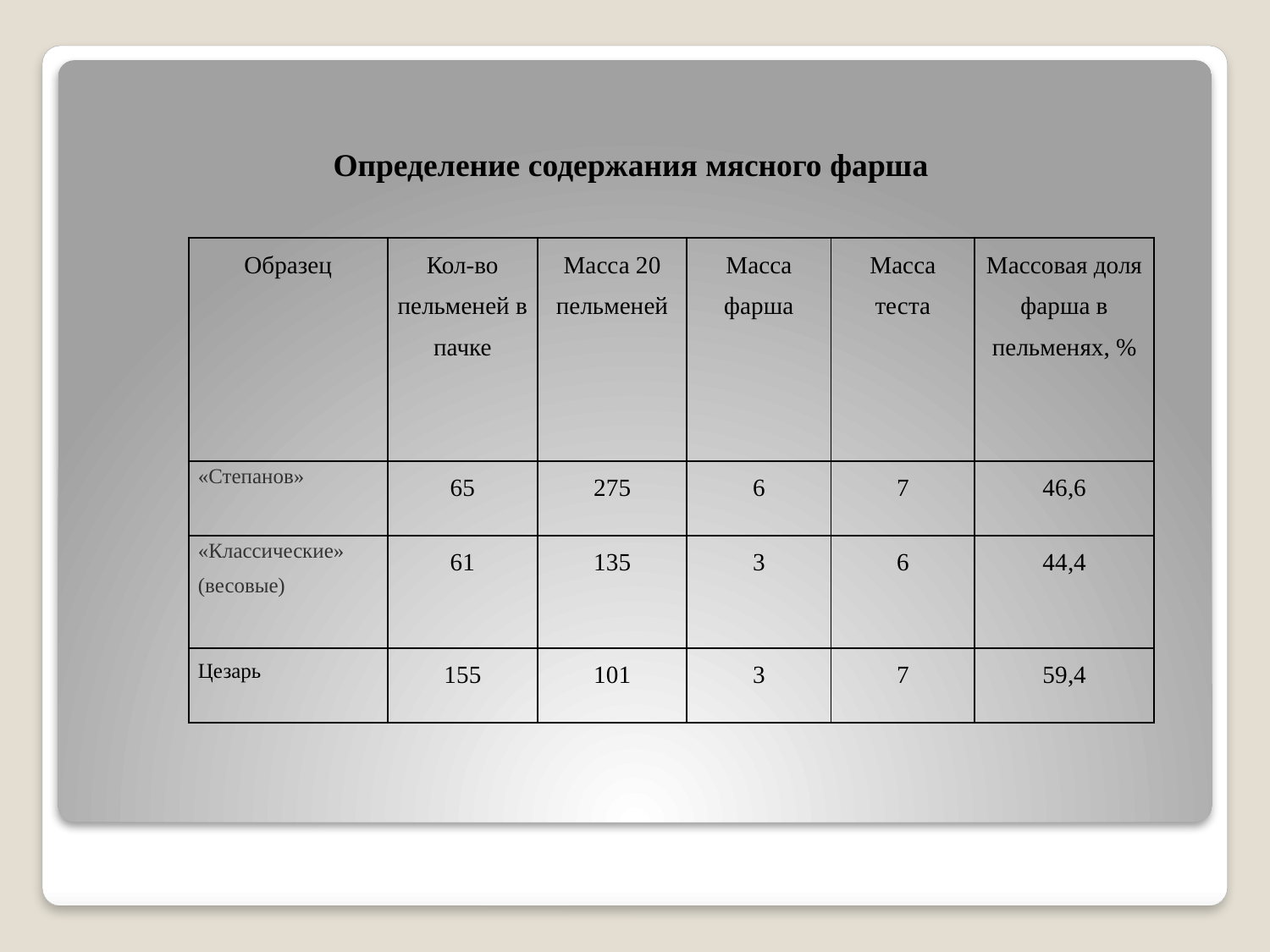

Определение содержания мясного фарша
| Образец | Кол-во пельменей в пачке | Масса 20 пельменей | Масса фарша | Масса теста | Массовая доля фарша в пельменях, % |
| --- | --- | --- | --- | --- | --- |
| «Степанов» | 65 | 275 | 6 | 7 | 46,6 |
| «Классические» (весовые) | 61 | 135 | 3 | 6 | 44,4 |
| Цезарь | 155 | 101 | 3 | 7 | 59,4 |
#